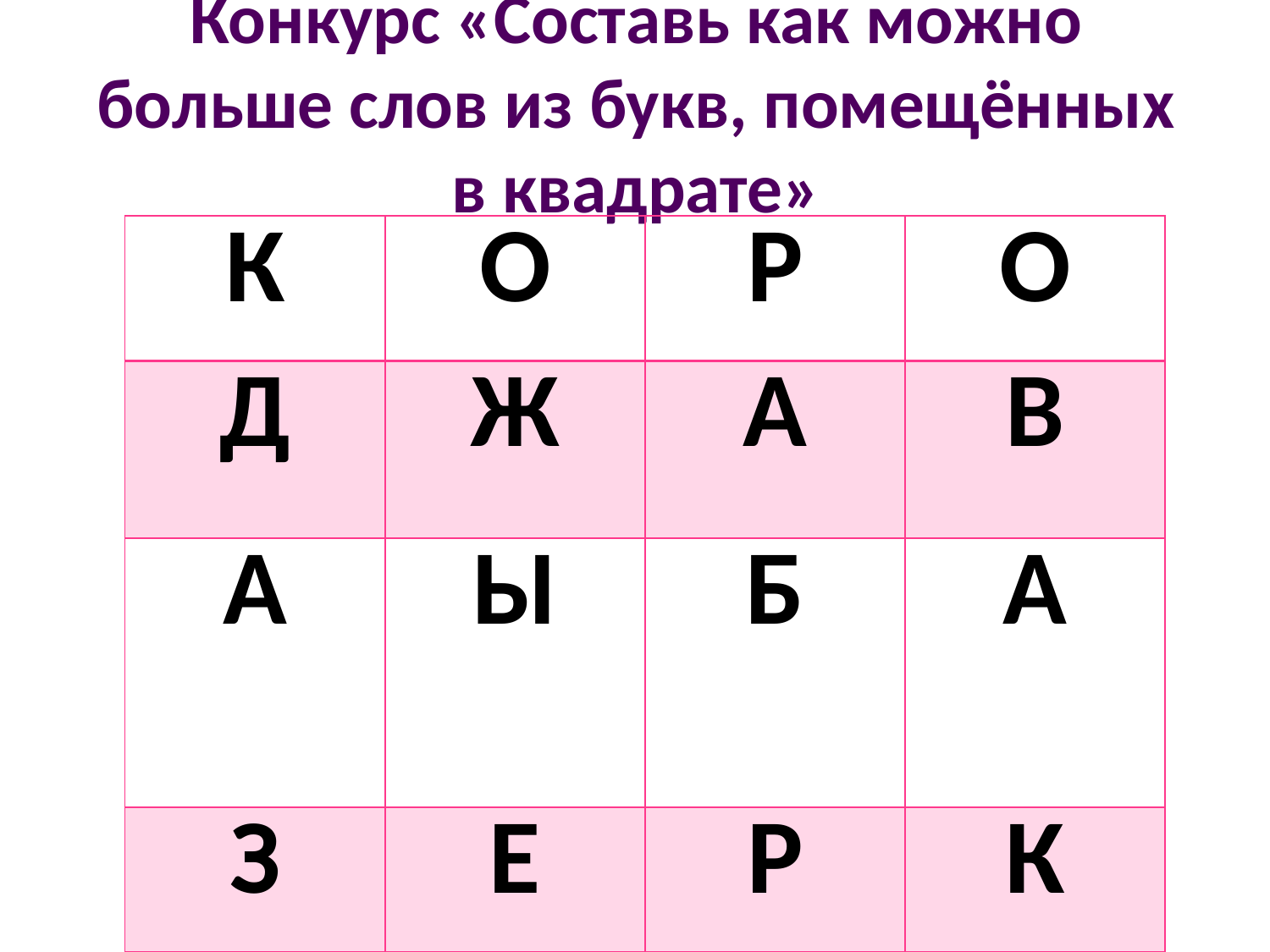

# Конкурс «Составь как можно больше слов из букв, помещённых в квадрате»
| К | О | Р | О |
| --- | --- | --- | --- |
| Д | Ж | А | В |
| А | Ы | Б | А |
| З | Е | Р | К |